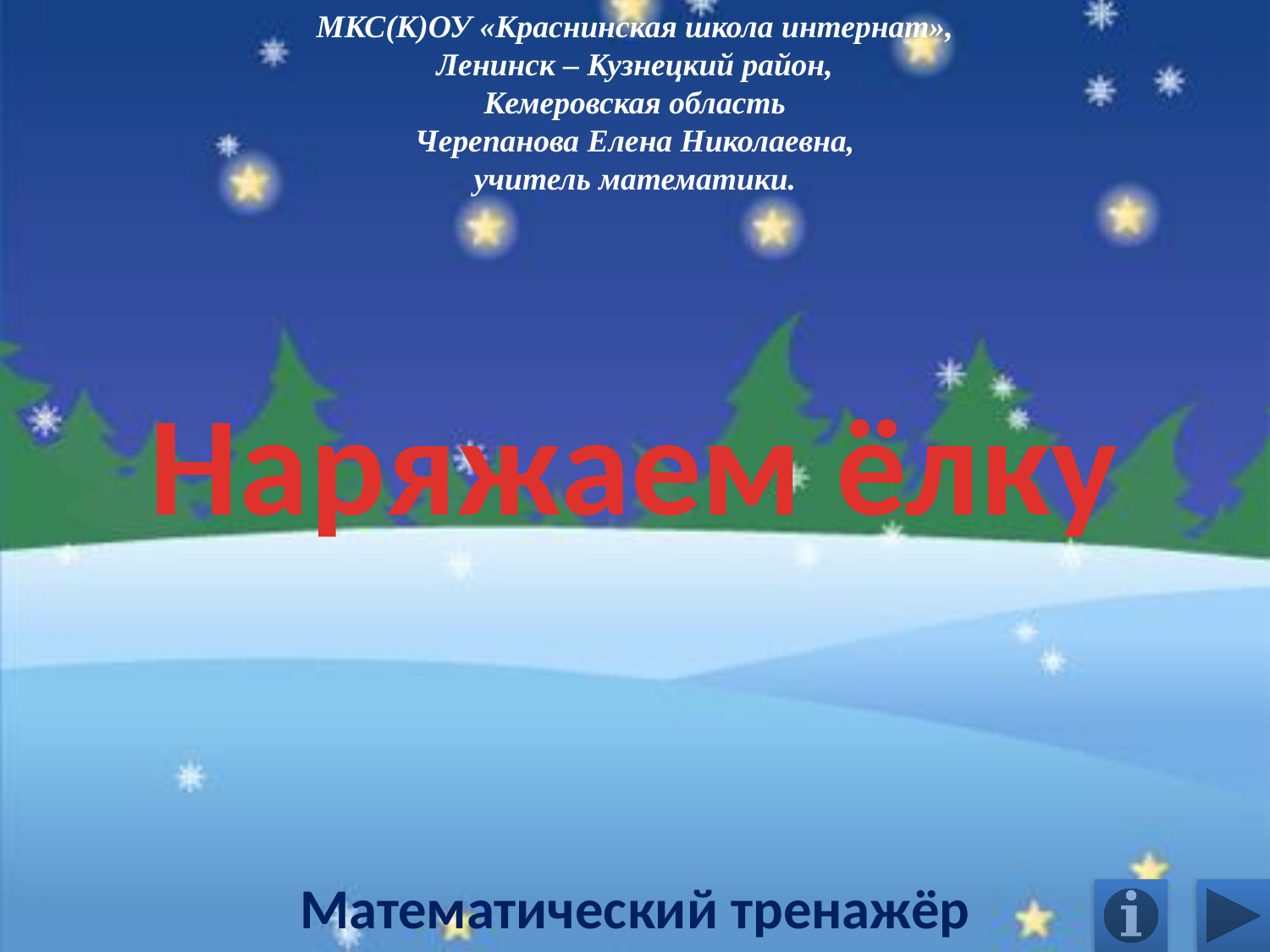

МКС(К)ОУ «Краснинская школа интернат»,
Ленинск – Кузнецкий район,
Кемеровская область
Черепанова Елена Николаевна,
учитель математики.
# Наряжаем ёлку
Математический тренажёр